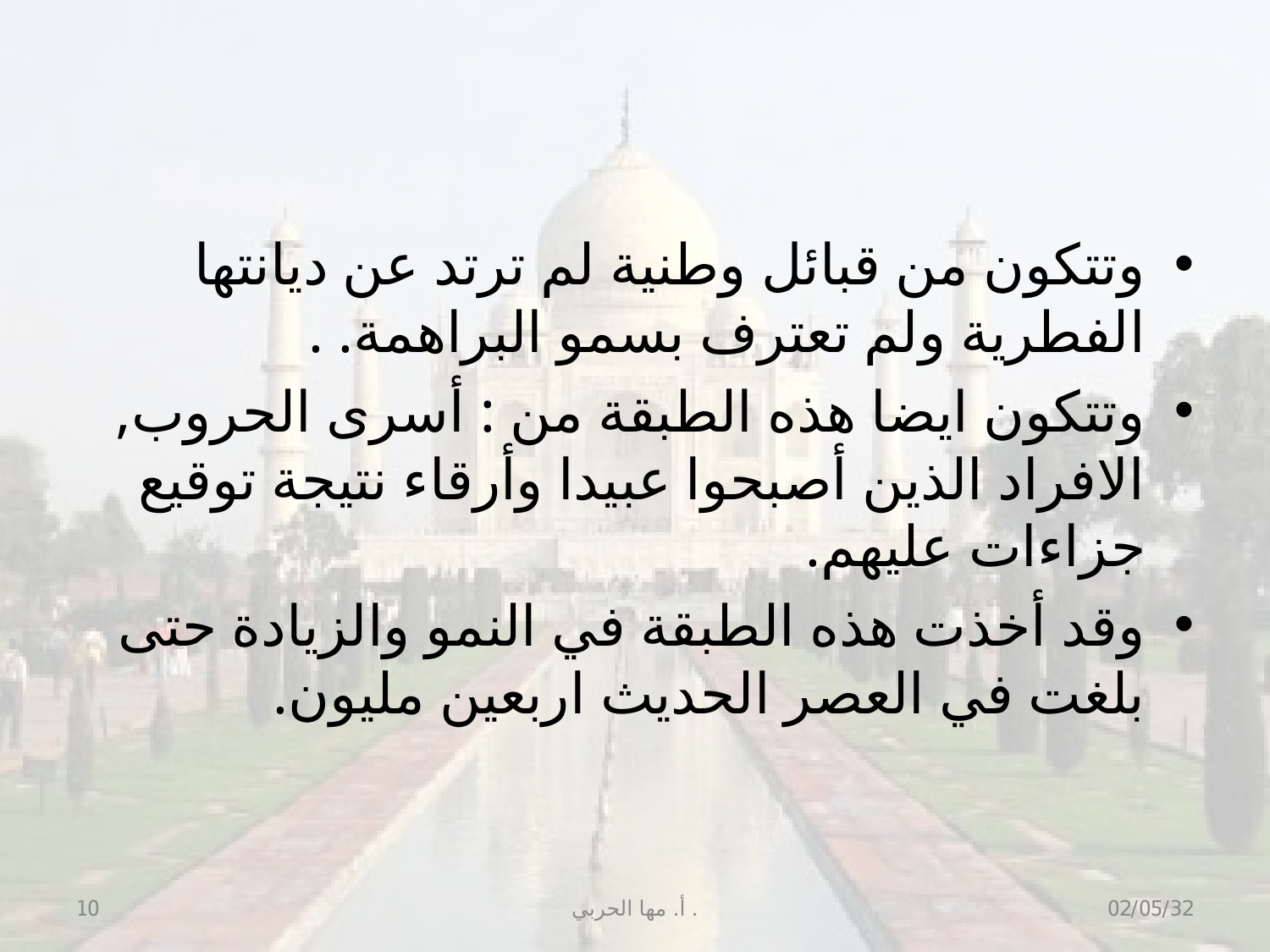

#
وتتكون من قبائل وطنية لم ترتد عن ديانتها الفطرية ولم تعترف بسمو البراهمة. .
وتتكون ايضا هذه الطبقة من : أسرى الحروب, الافراد الذين أصبحوا عبيدا وأرقاء نتيجة توقيع جزاءات عليهم.
وقد أخذت هذه الطبقة في النمو والزيادة حتى بلغت في العصر الحديث اربعين مليون.
10
أ. مها الحربي .
02/05/32